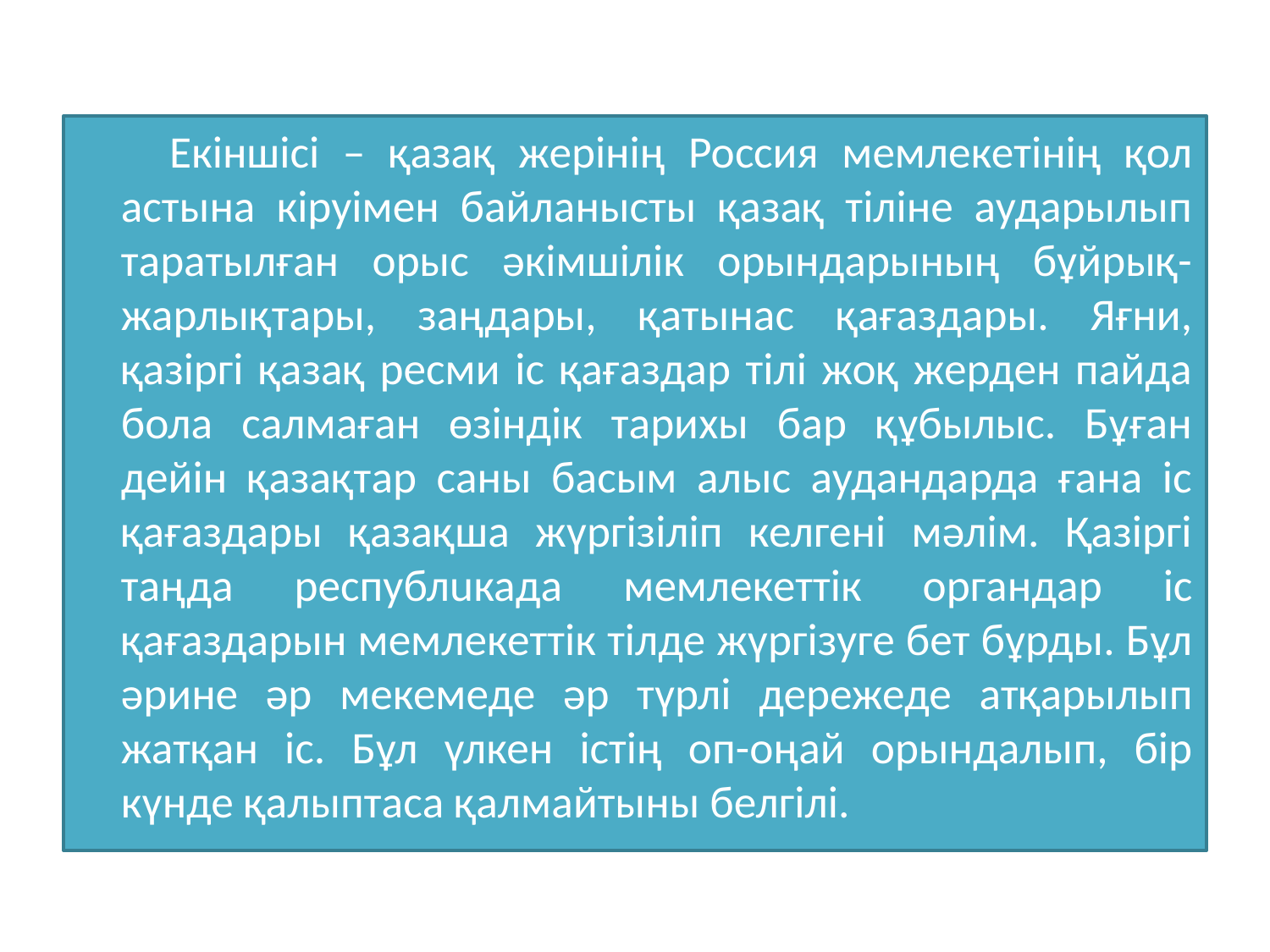

Екiншiсi – қазақ жерiнiң Россия мемлекетiнiң қол астына кipyiмeн байланысты қазақ тiлiне аударылып таратылған орыс әкiмшiлiк орындарының бұйрық-жарлықтары, заңдары, қатынас қағаздары. Яғни, қазiргi қазақ ресми іс қағаздар тiлi жоқ жерден пайда бола салмаған өзiндiк тарихы бар құбылыс. Бұған дейiн қазақтар саны басым алыс аудандарда ғана іс қағаздары қазақша жүргiзiлiп келгенi мәлiм. Қазiргi таңда республuкада мемлекеттiк органдар іс қағаздарын мемлекеттiк тiлде жүргiзуге бет бұрды. Бұл әрине әр мекемеде әр түрлi дережеде атқарылып жатқан ic. Бұл үлкен icтiң оп-оңай орындалып, бiр күнде қалыптаса қалмайтыны белгiлi.